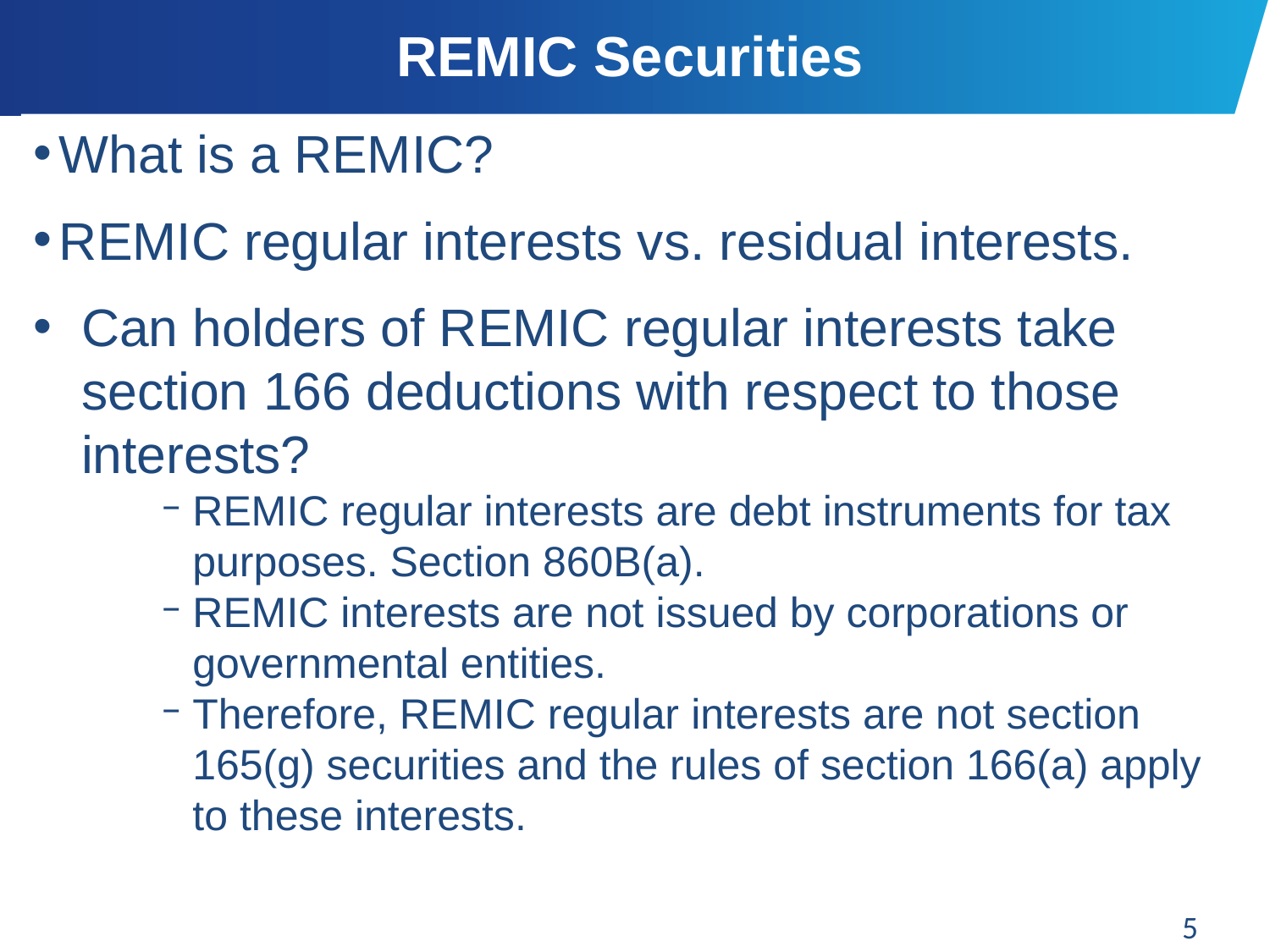

# REMIC Securities
What is a REMIC?

REMIC regular interests vs. residual interests.

Can holders of REMIC regular interests take section 166 deductions with respect to those interests?
REMIC regular interests are debt instruments for tax purposes. Section 860B(a).
REMIC interests are not issued by corporations or governmental entities.
Therefore, REMIC regular interests are not section 165(g) securities and the rules of section 166(a) apply to these interests.

5